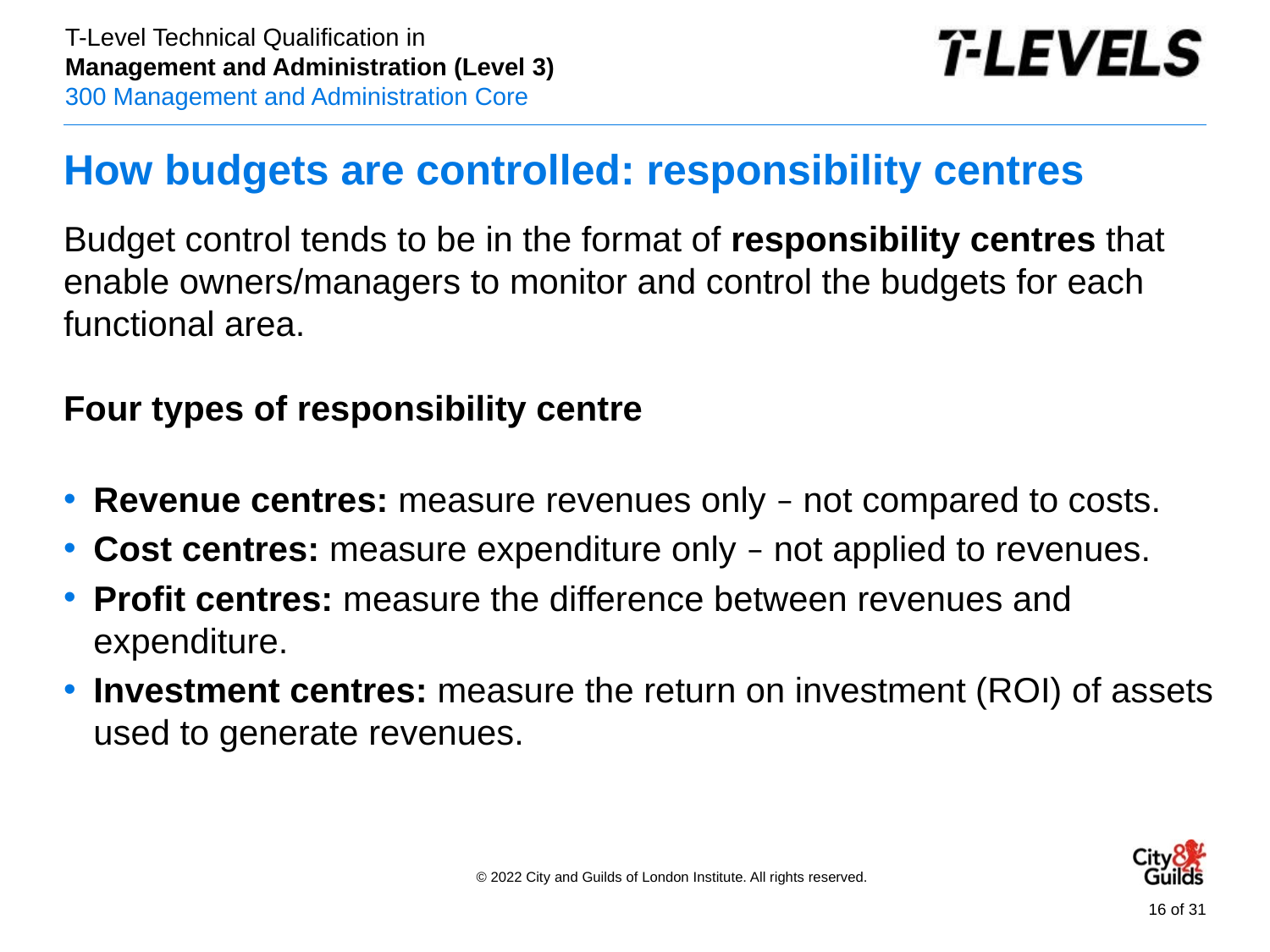

# How budgets are controlled: responsibility centres
Budget control tends to be in the format of responsibility centres that enable owners/managers to monitor and control the budgets for each functional area.

Four types of responsibility centre

Revenue centres: measure revenues only – not compared to costs.
Cost centres: measure expenditure only – not applied to revenues.
Profit centres: measure the difference between revenues and expenditure.
Investment centres: measure the return on investment (ROI) of assets used to generate revenues.